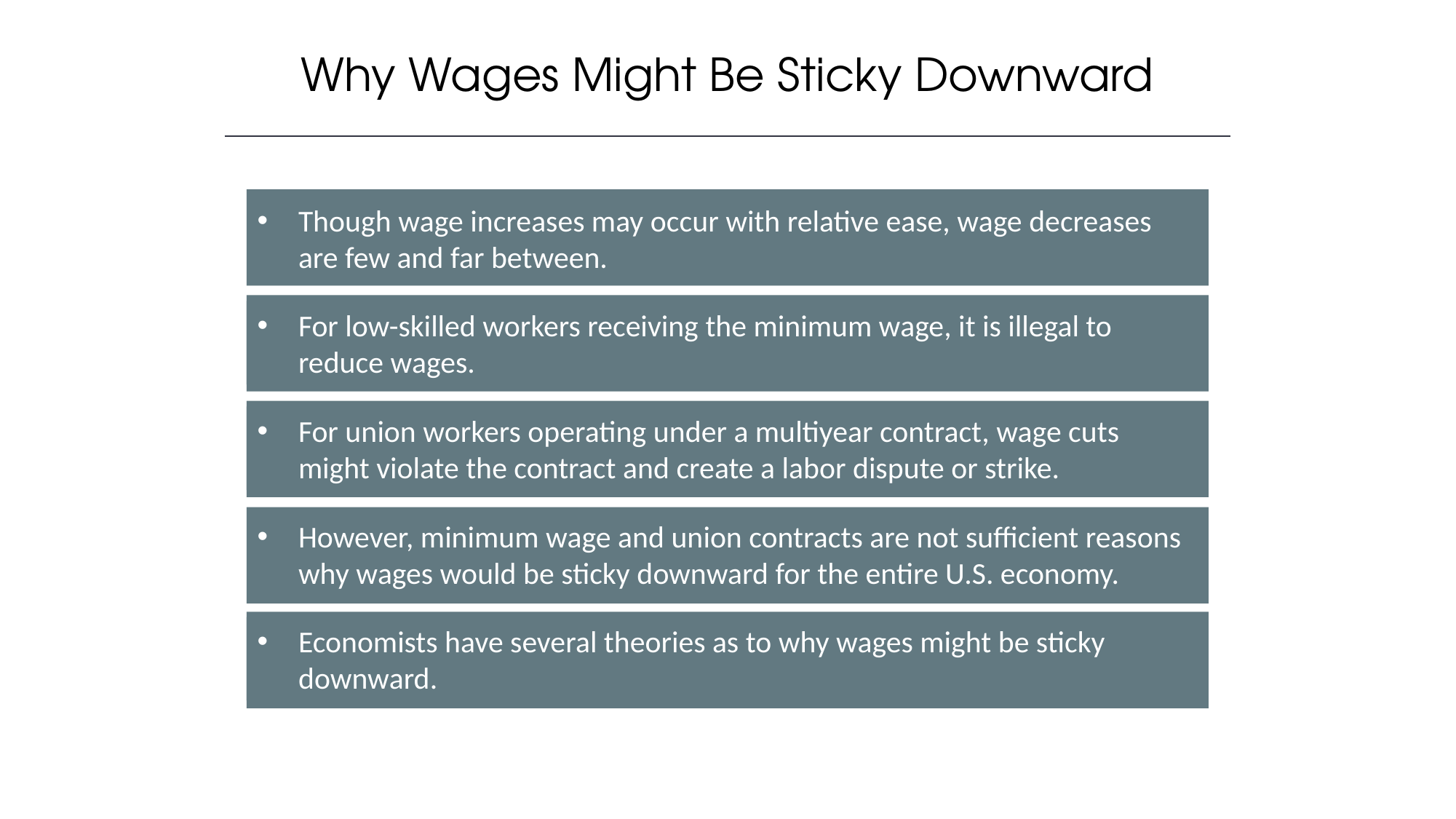

Why Wages Might Be Sticky Downward

Though wage increases may occur with relative ease, wage decreases are few and far between.

For low-skilled workers receiving the minimum wage, it is illegal to reduce wages.

For union workers operating under a multiyear contract, wage cuts might violate the contract and create a labor dispute or strike.

However, minimum wage and union contracts are not sufficient reasons why wages would be sticky downward for the entire U.S. economy.

Economists have several theories as to why wages might be sticky downward.